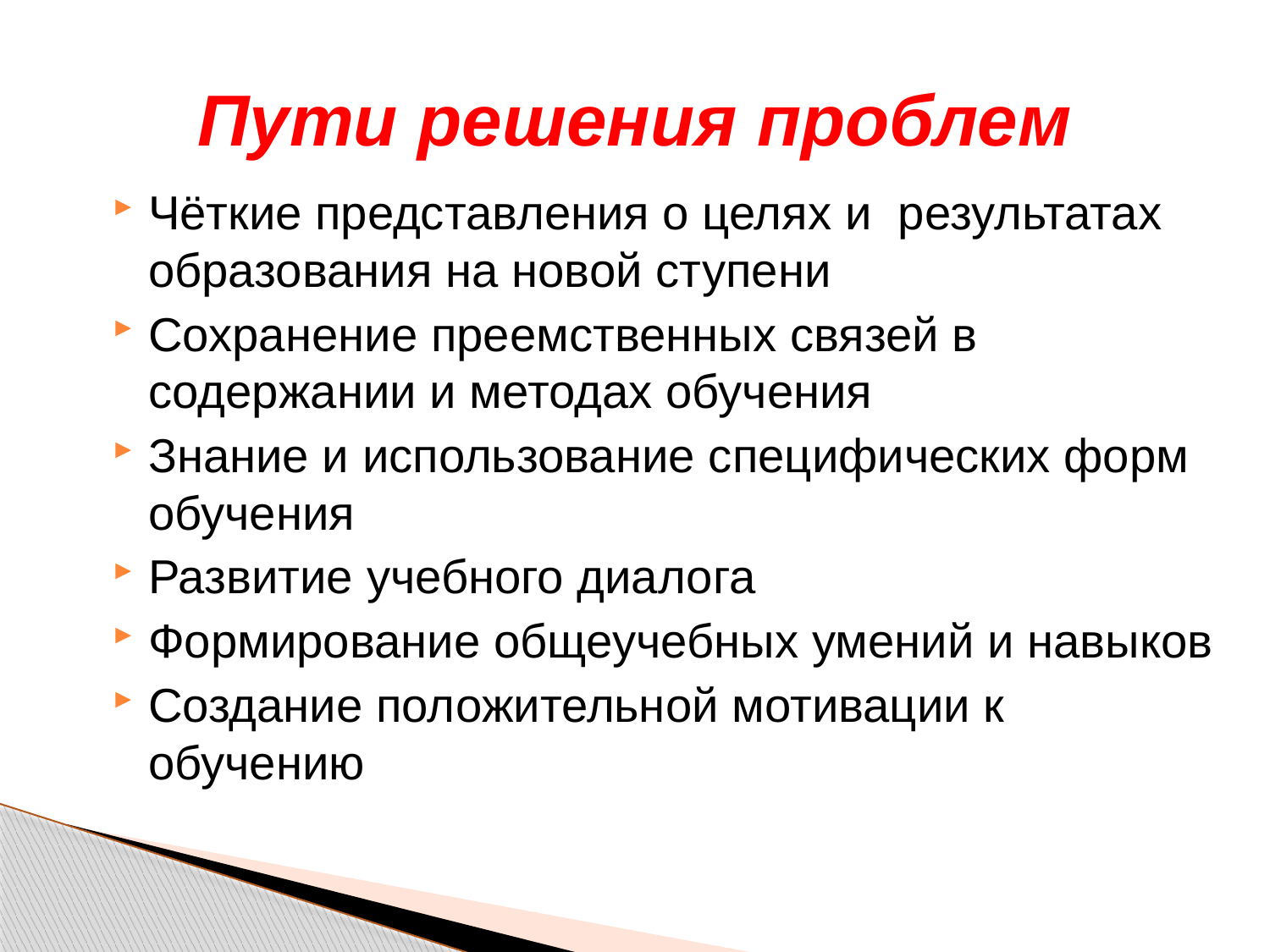

# Пути решения проблем
Чёткие представления о целях и  результатах образования на новой ступени
Сохранение преемственных связей в содержании и методах обучения
Знание и использование специфических форм обучения
Развитие учебного диалога
Формирование общеучебных умений и навыков
Создание положительной мотивации к обучению